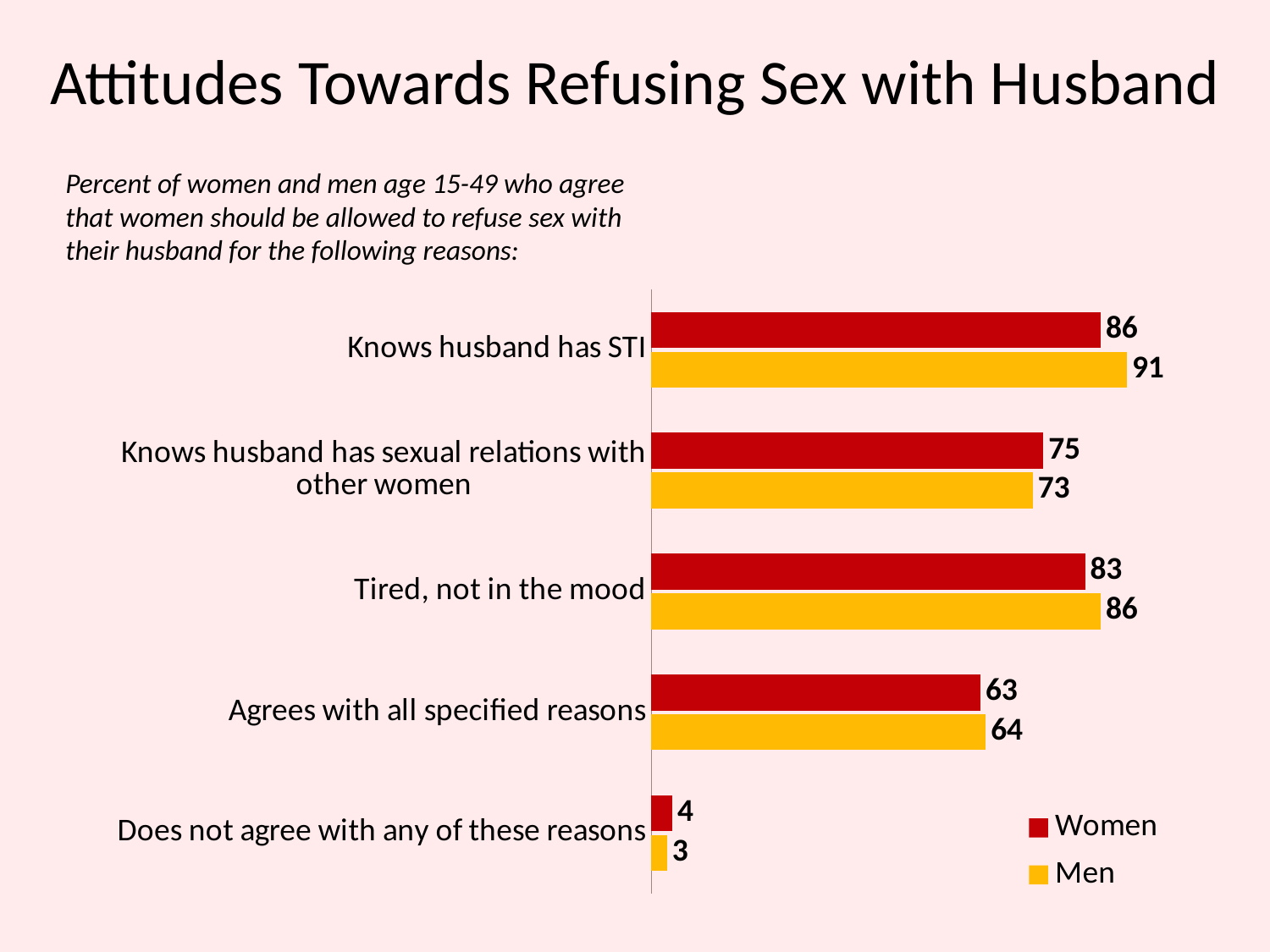

# Attitudes Towards Refusing Sex with Husband
Percent of women and men age 15-49 who agree that women should be allowed to refuse sex with their husband for the following reasons:

### Chart

| Category | Men | Women |
|---|---|---|
| Does not agree with any of these reasons | 3.0 | 4.0 |
| Agrees with all specified reasons | 64.0 | 63.0 |
| Tired, not in the mood | 86.0 | 83.0 |
| Knows husband has sexual relations with other women | 73.0 | 75.0 |
| Knows husband has STI | 91.0 | 86.0 |